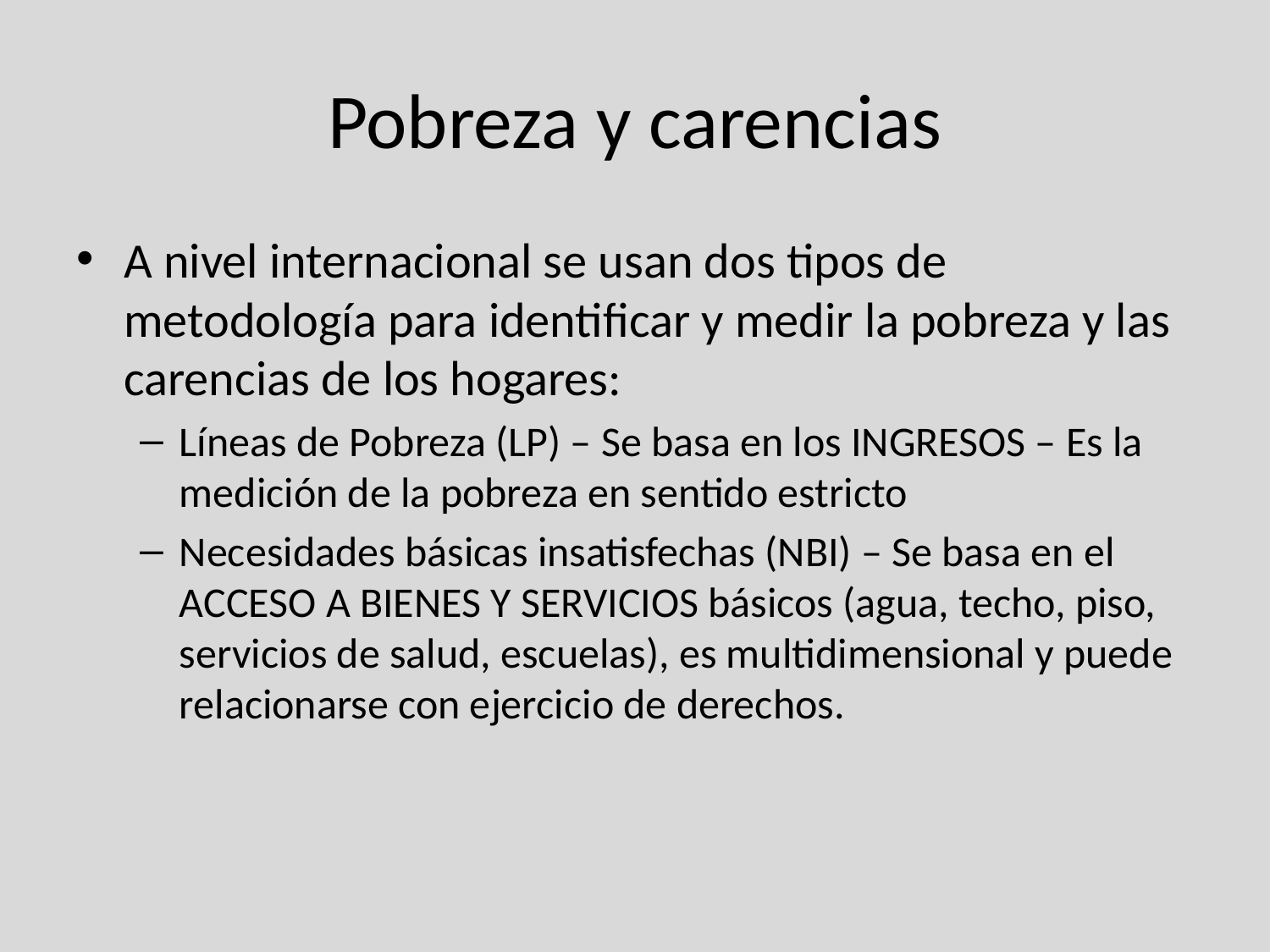

# Pobreza y carencias
A nivel internacional se usan dos tipos de metodología para identificar y medir la pobreza y las carencias de los hogares:
Líneas de Pobreza (LP) – Se basa en los INGRESOS – Es la medición de la pobreza en sentido estricto
Necesidades básicas insatisfechas (NBI) – Se basa en el ACCESO A BIENES Y SERVICIOS básicos (agua, techo, piso, servicios de salud, escuelas), es multidimensional y puede relacionarse con ejercicio de derechos.